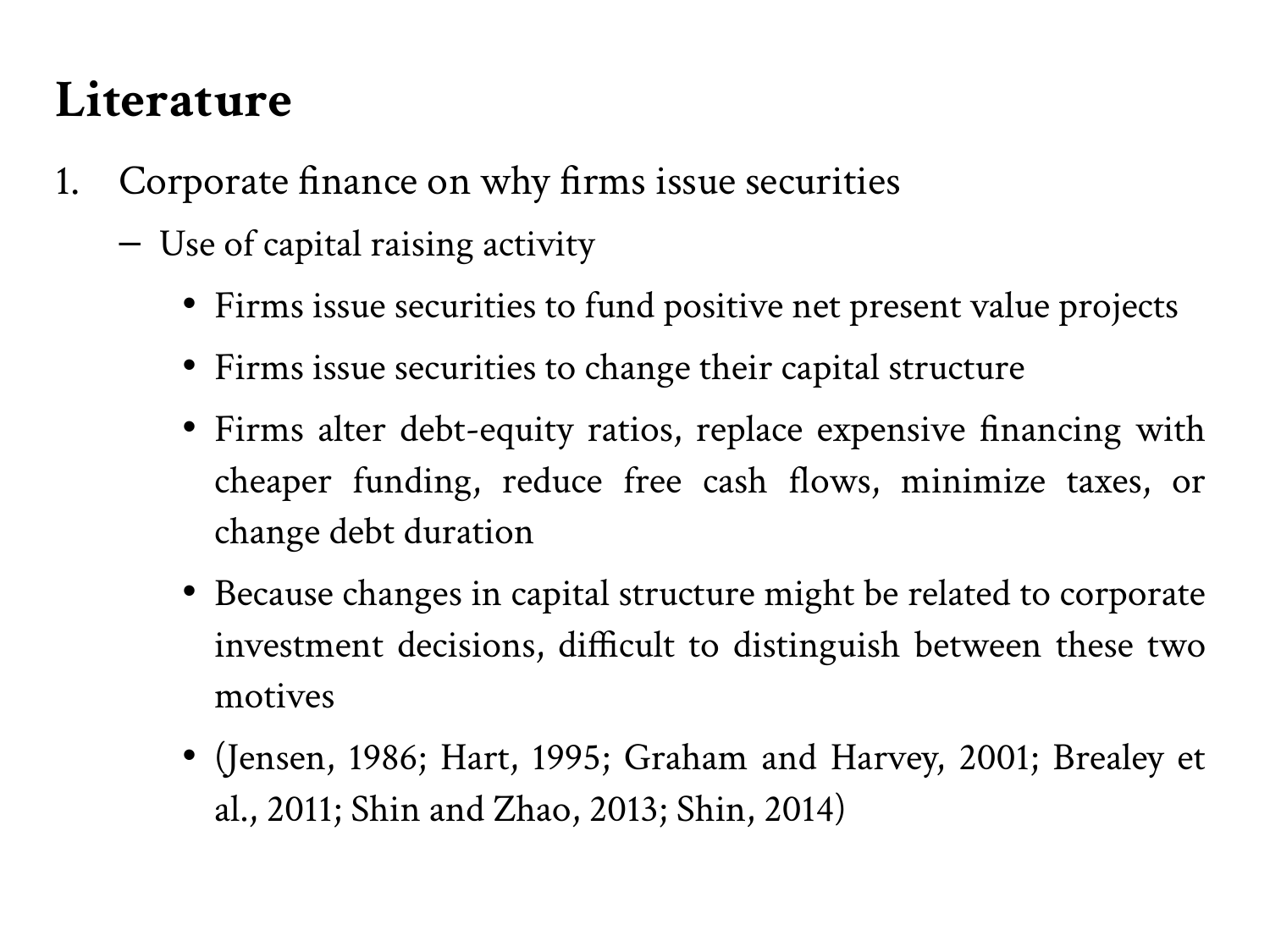

# Literature
Corporate finance on why firms issue securities
Use of capital raising activity
Firms issue securities to fund positive net present value projects
Firms issue securities to change their capital structure
Firms alter debt-equity ratios, replace expensive financing with cheaper funding, reduce free cash flows, minimize taxes, or change debt duration
Because changes in capital structure might be related to corporate investment decisions, difficult to distinguish between these two motives
(Jensen, 1986; Hart, 1995; Graham and Harvey, 2001; Brealey et al., 2011; Shin and Zhao, 2013; Shin, 2014)